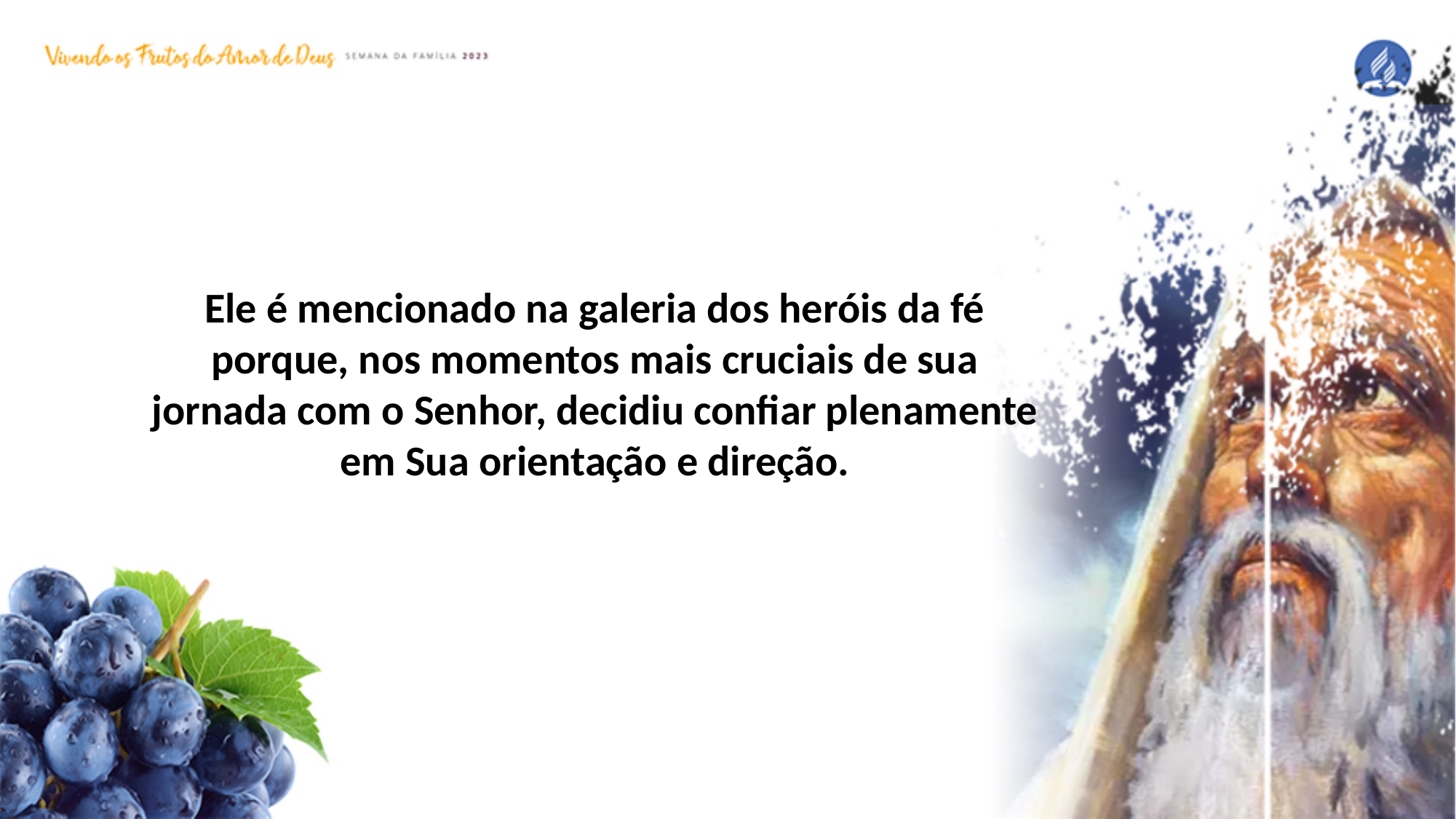

Ele é mencionado na galeria dos heróis da fé porque, nos momentos mais cruciais de sua jornada com o Senhor, decidiu confiar plenamente em Sua orientação e direção.